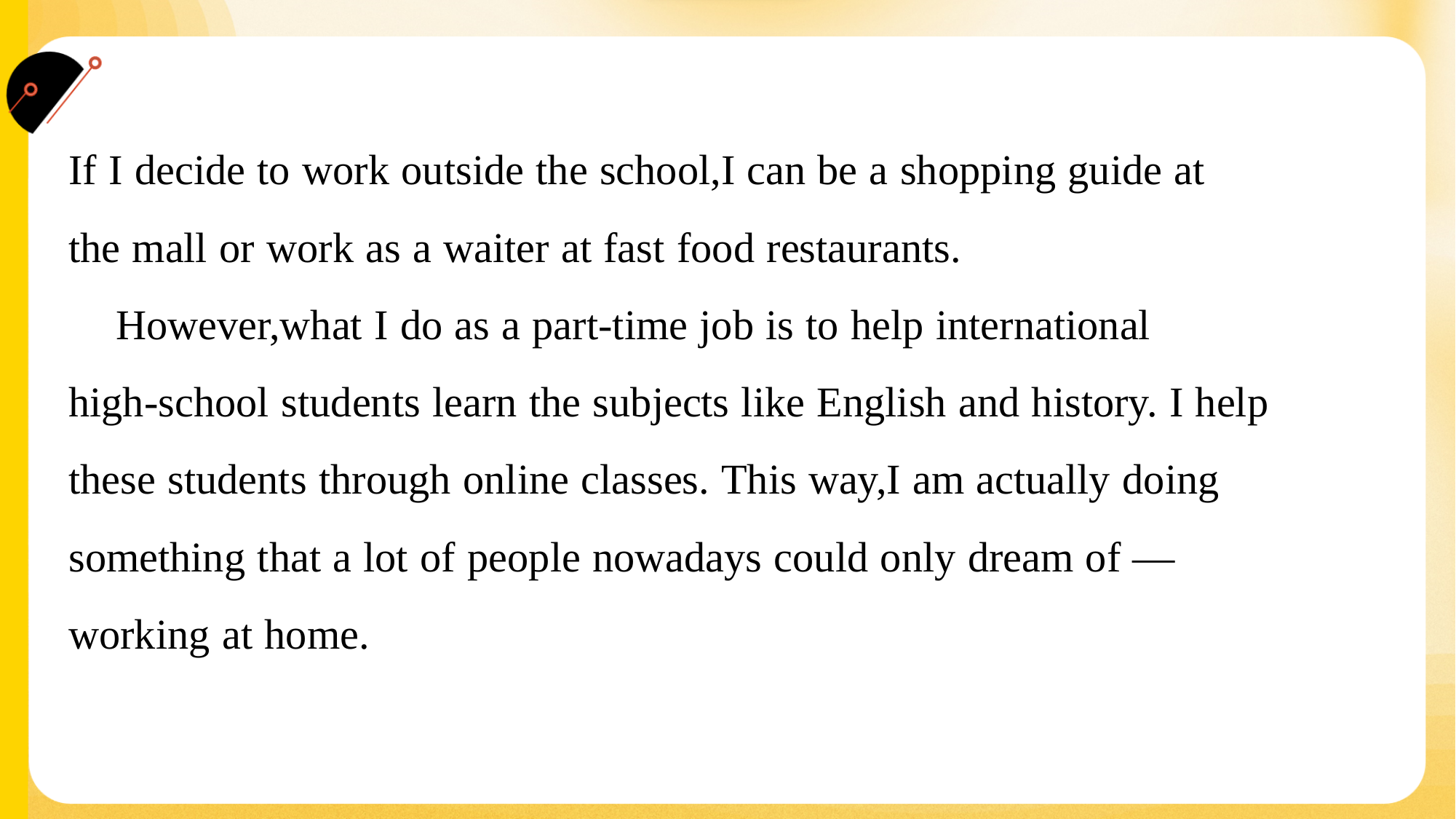

If I decide to work outside the school,I can be a shopping guide at
the mall or work as a waiter at fast food restaurants.
    However,what I do as a part-time job is to help international
high-school students learn the subjects like English and history. I help
these students through online classes. This way,I am actually doing
something that a lot of people nowadays could only dream of —
working at home.